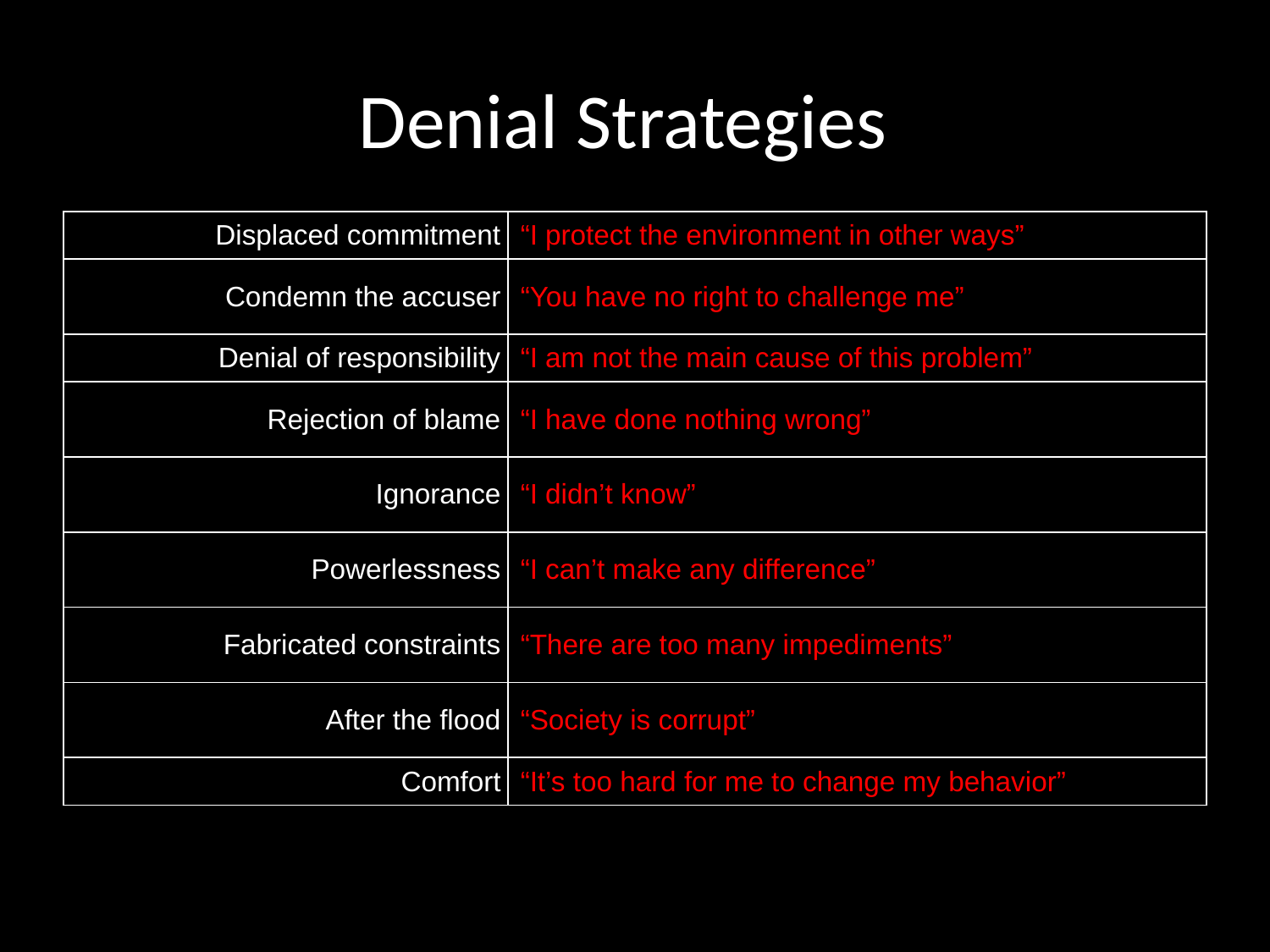

# Denial Strategies
| Displaced commitment | “I protect the environment in other ways” |
| --- | --- |
| Condemn the accuser | “You have no right to challenge me” |
| Denial of responsibility | “I am not the main cause of this problem” |
| Rejection of blame | “I have done nothing wrong” |
| Ignorance | “I didn’t know” |
| Powerlessness | “I can’t make any difference” |
| Fabricated constraints | “There are too many impediments” |
| After the flood | “Society is corrupt” |
| Comfort | “It’s too hard for me to change my behavior” |